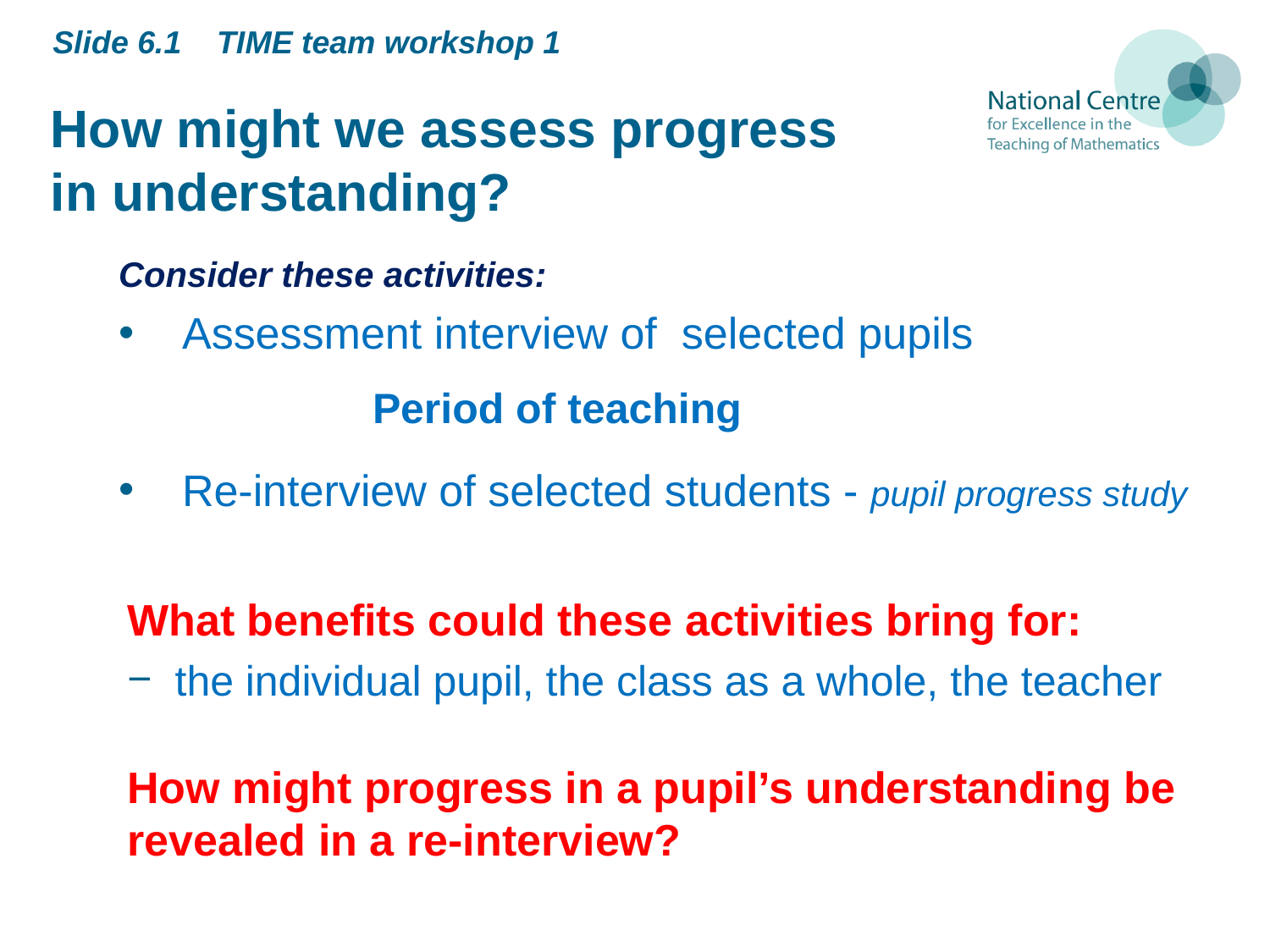

Slide 6.1    TIME team workshop 1

# How might we assess progress in understanding?
Consider these activities:
Assessment interview of  selected pupils
		Period of teaching
Re-interview of selected students - pupil progress study
What benefits could these activities bring for:
the individual pupil, the class as a whole, the teacher

How might progress in a pupil’s understanding be revealed in a re-interview?